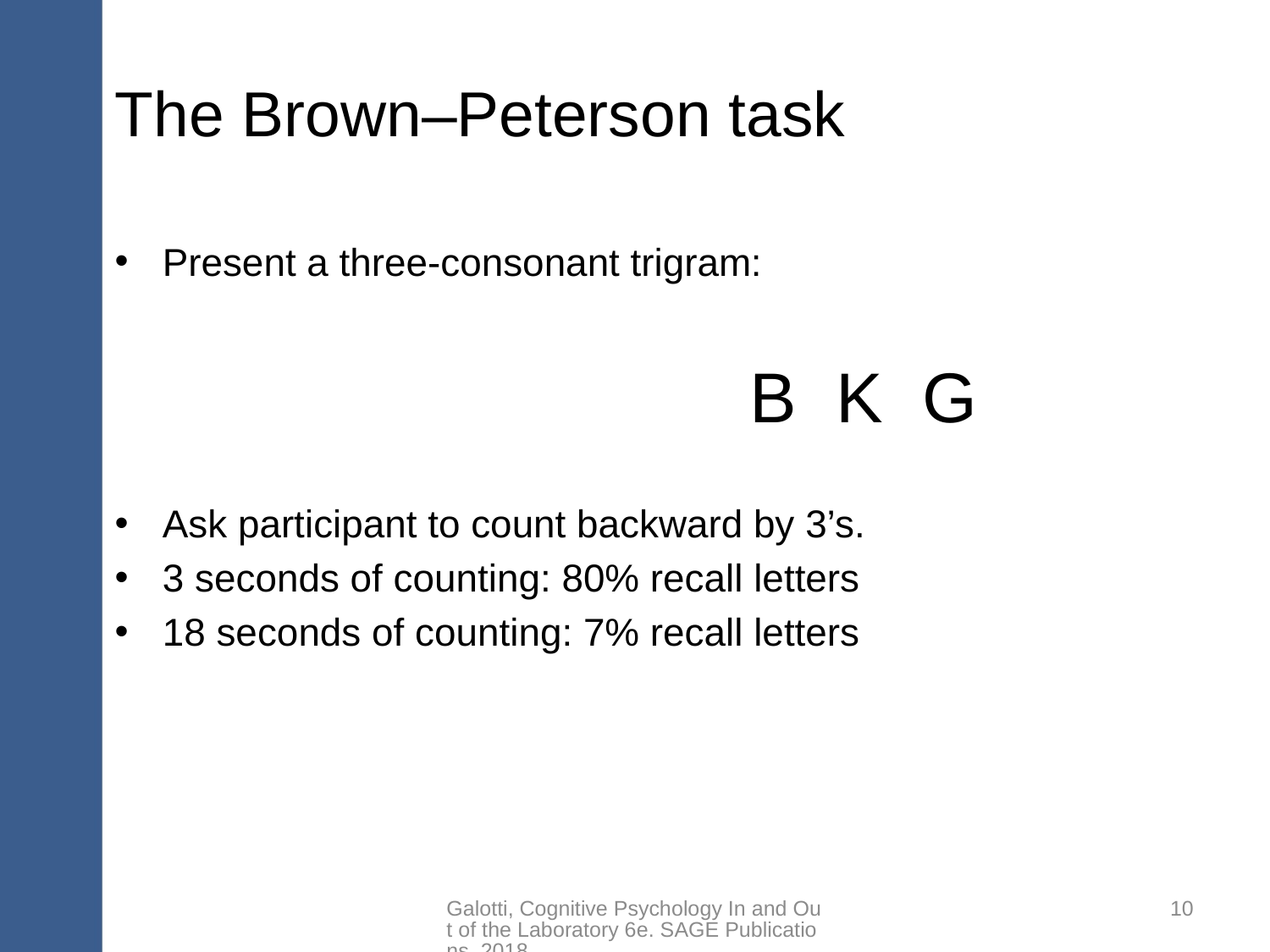

# The Brown–Peterson task
Present a three-consonant trigram:

					B  K  G

Ask participant to count backward by 3’s.
3 seconds of counting: 80% recall letters
18 seconds of counting: 7% recall letters
Galotti, Cognitive Psychology In and Out of the Laboratory 6e. SAGE Publications, 2018.
10